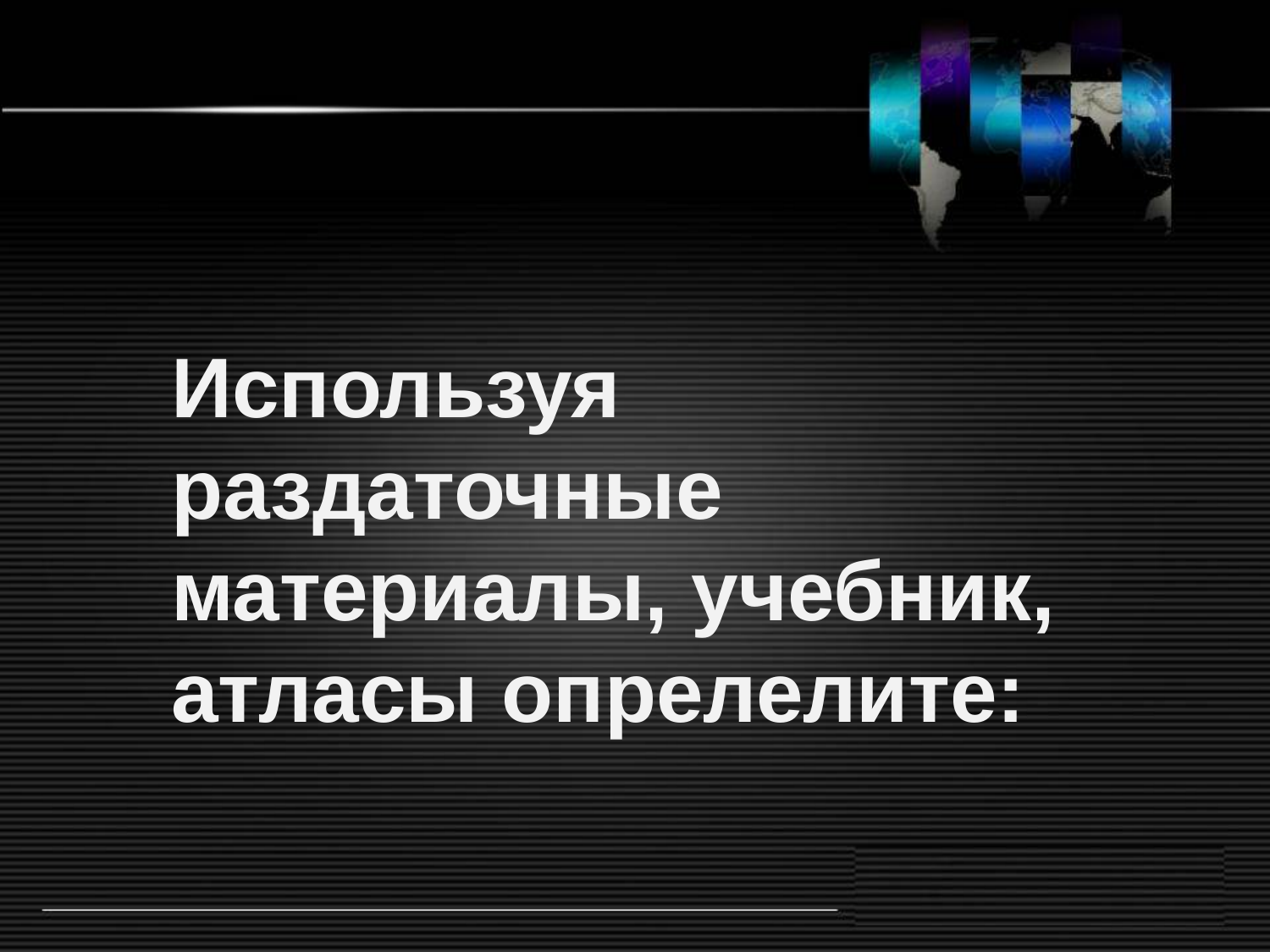

#
Используя раздаточные материалы, учебник, атласы опрелелите: